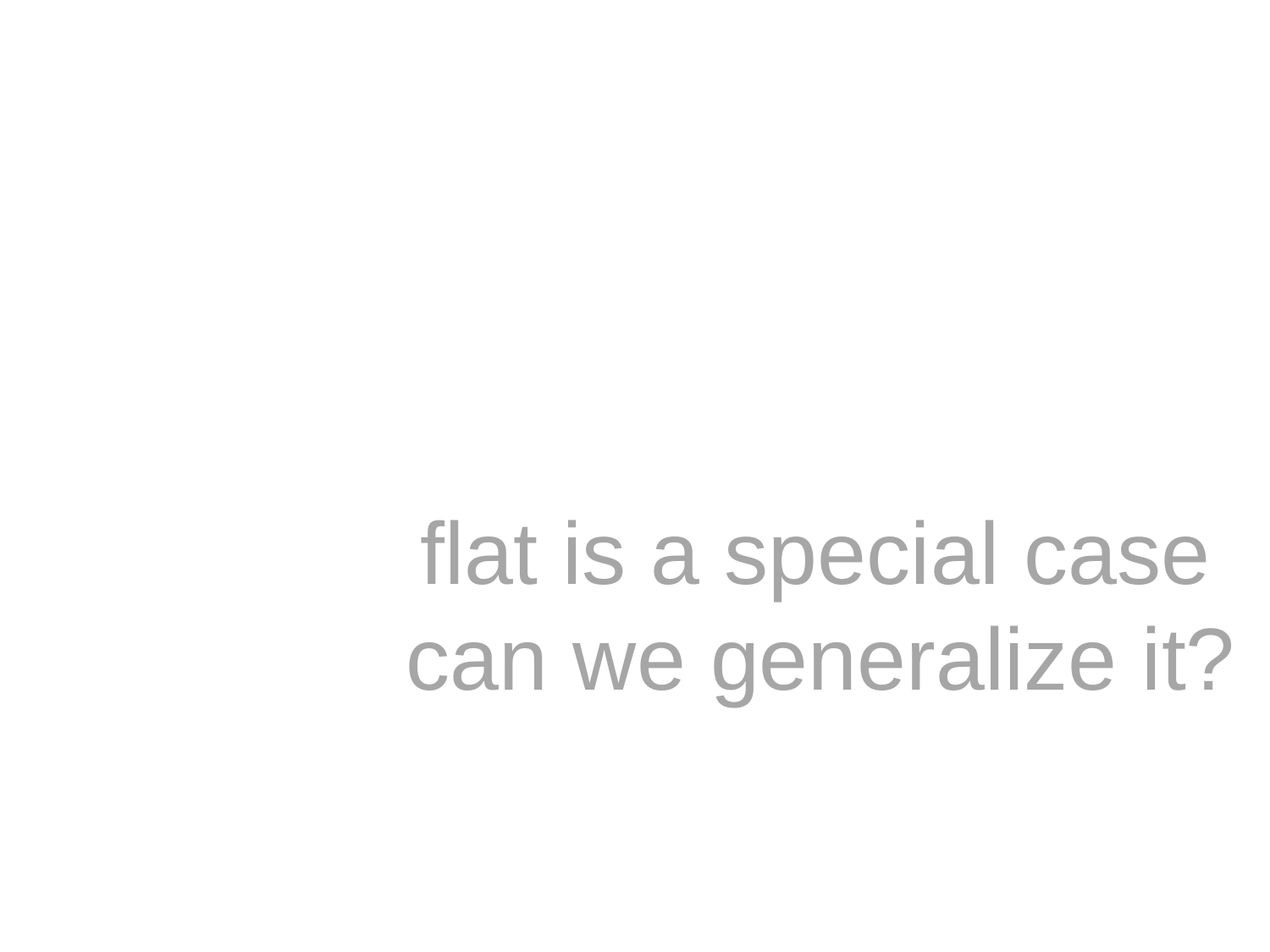

# flat is a special case can we generalize it?